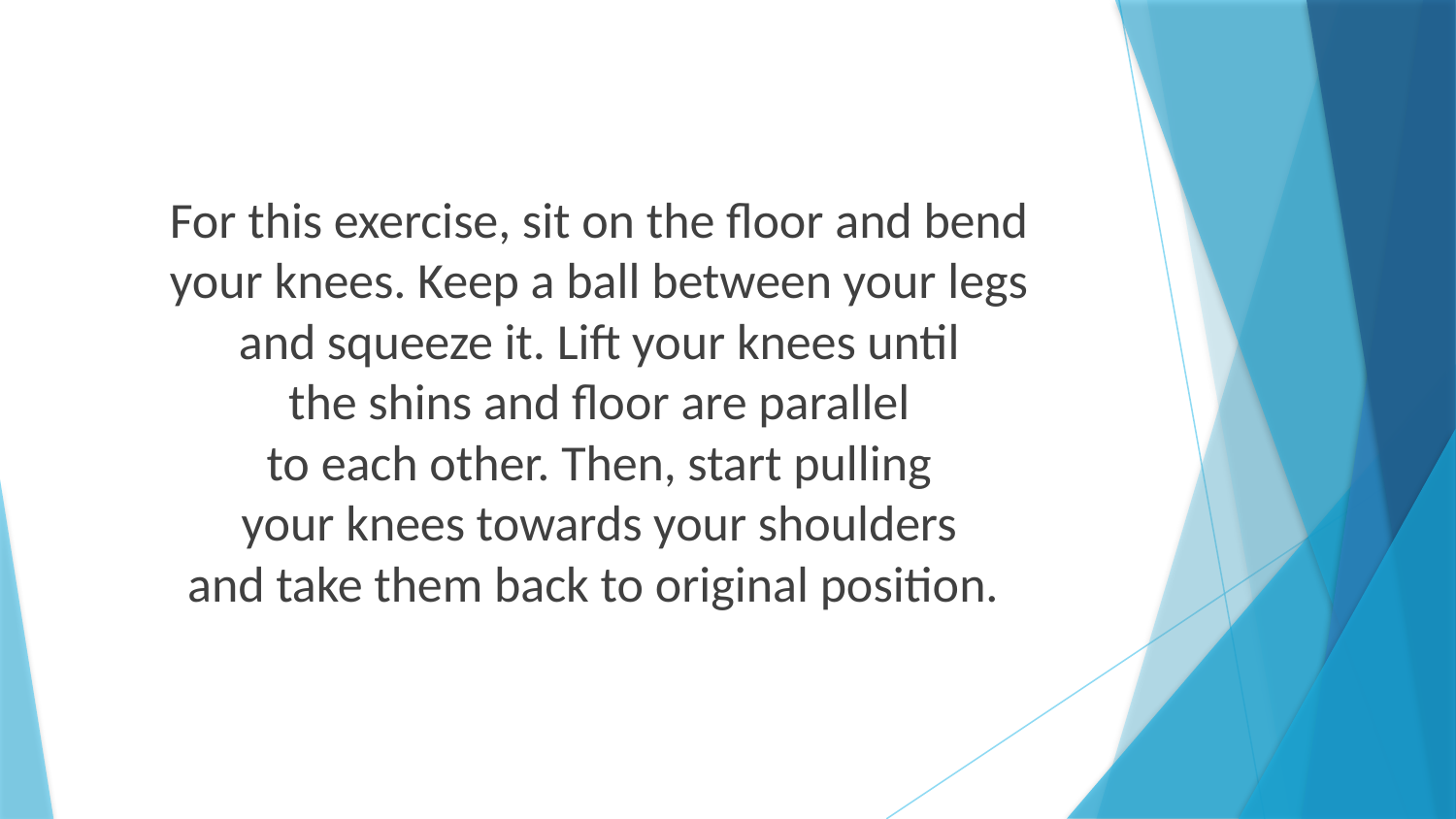

For this exercise, sit on the floor and bend
your knees. Keep a ball between your legs
and squeeze it. Lift your knees until
the shins and floor are parallel
to each other. Then, start pulling
your knees towards your shoulders
and take them back to original position.